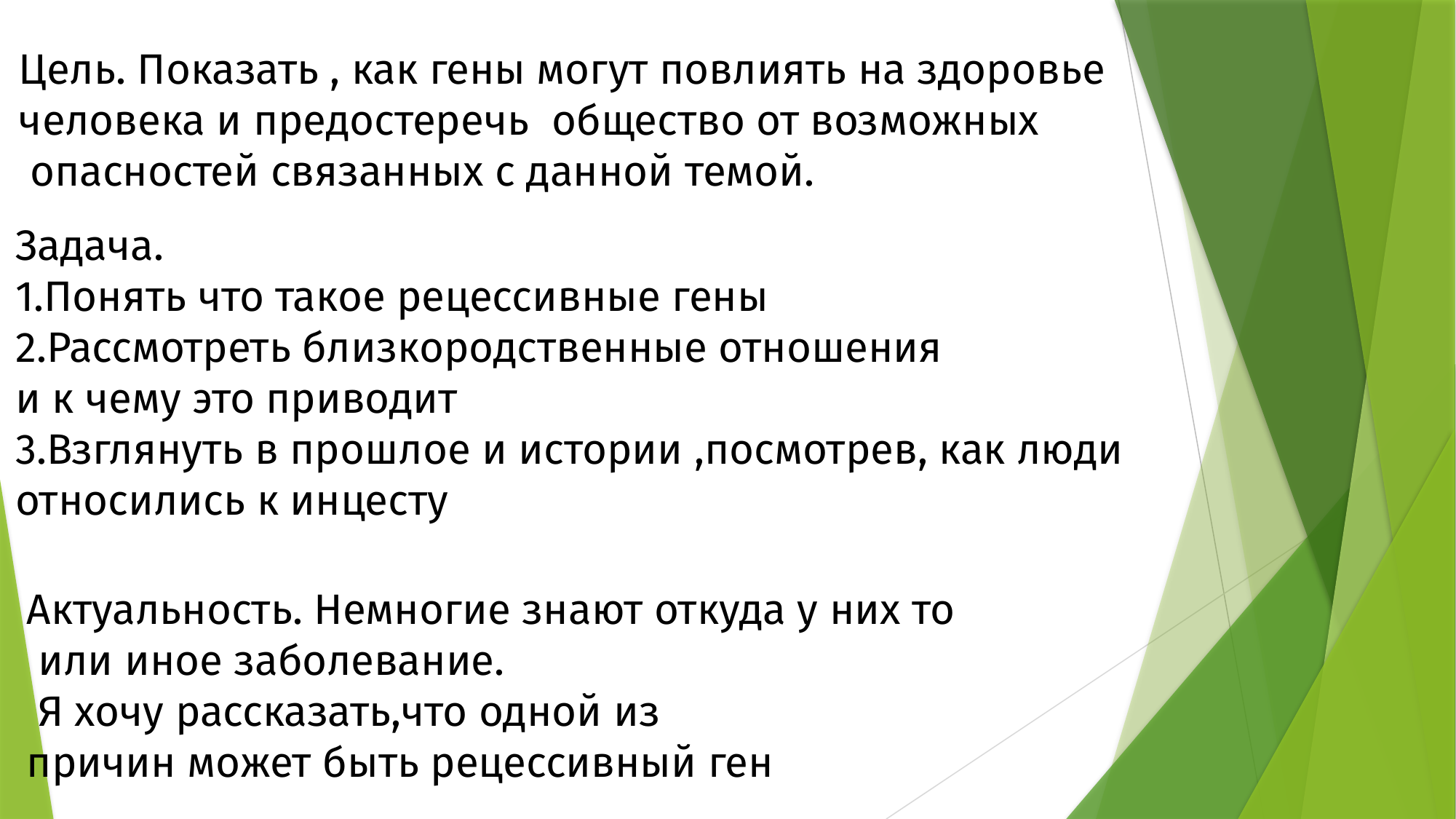

Цель. Показать , как гены могут повлиять на здоровье
человека и предостеречь  общество от возможных
 опасностей связанных с данной темой.
Задача.
1.Понять что такое рецессивные гены
2.Рассмотреть близкородственные отношения
и к чему это приводит
3.Взглянуть в прошлое и истории ,посмотрев, как люди
относились к инцесту

Актуальность. Немногие знают откуда у них то
 или иное заболевание.
 Я хочу рассказать,что одной из
причин может быть рецессивный ген